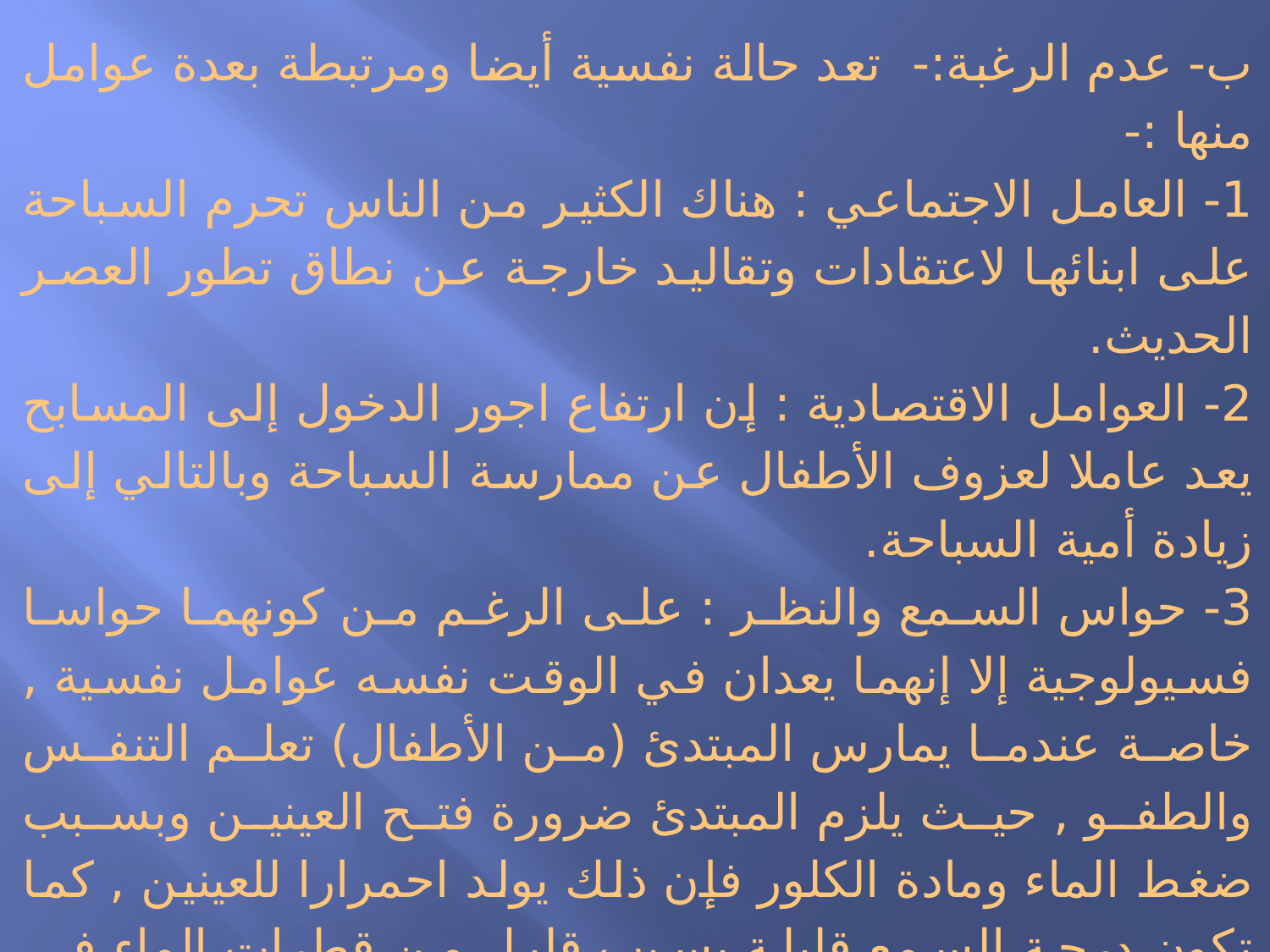

ب- عدم الرغبة:-  تعد حالة نفسية أيضا ومرتبطة بعدة عوامل منها :-
1- العامل الاجتماعي : هناك الكثير من الناس تحرم السباحة على ابنائها لاعتقادات وتقاليد خارجة عن نطاق تطور العصر الحديث.
2- العوامل الاقتصادية : إن ارتفاع اجور الدخول إلى المسابح يعد عاملا لعزوف الأطفال عن ممارسة السباحة وبالتالي إلى زيادة أمية السباحة.
3- حواس السمع والنظر : على الرغم من كونهما حواسا فسيولوجية إلا إنهما يعدان في الوقت نفسه عوامل نفسية , خاصة عندما يمارس المبتدئ (من الأطفال) تعلم التنفس والطفو , حيث يلزم المبتدئ ضرورة فتح العينين وبسبب ضغط الماء ومادة الكلور فإن ذلك يولد احمرارا للعينين , كما تكون درجة السمع قليلة بسبب قليل من قطرات الماء في داخل الإذن , مما تولد هذه الحالة نمو حالة الخوف إلا إننا يجب إن ننبه على إن هذه الحالة سوف لا تستمر إلا للساعات الأولى من عملية التعلم.